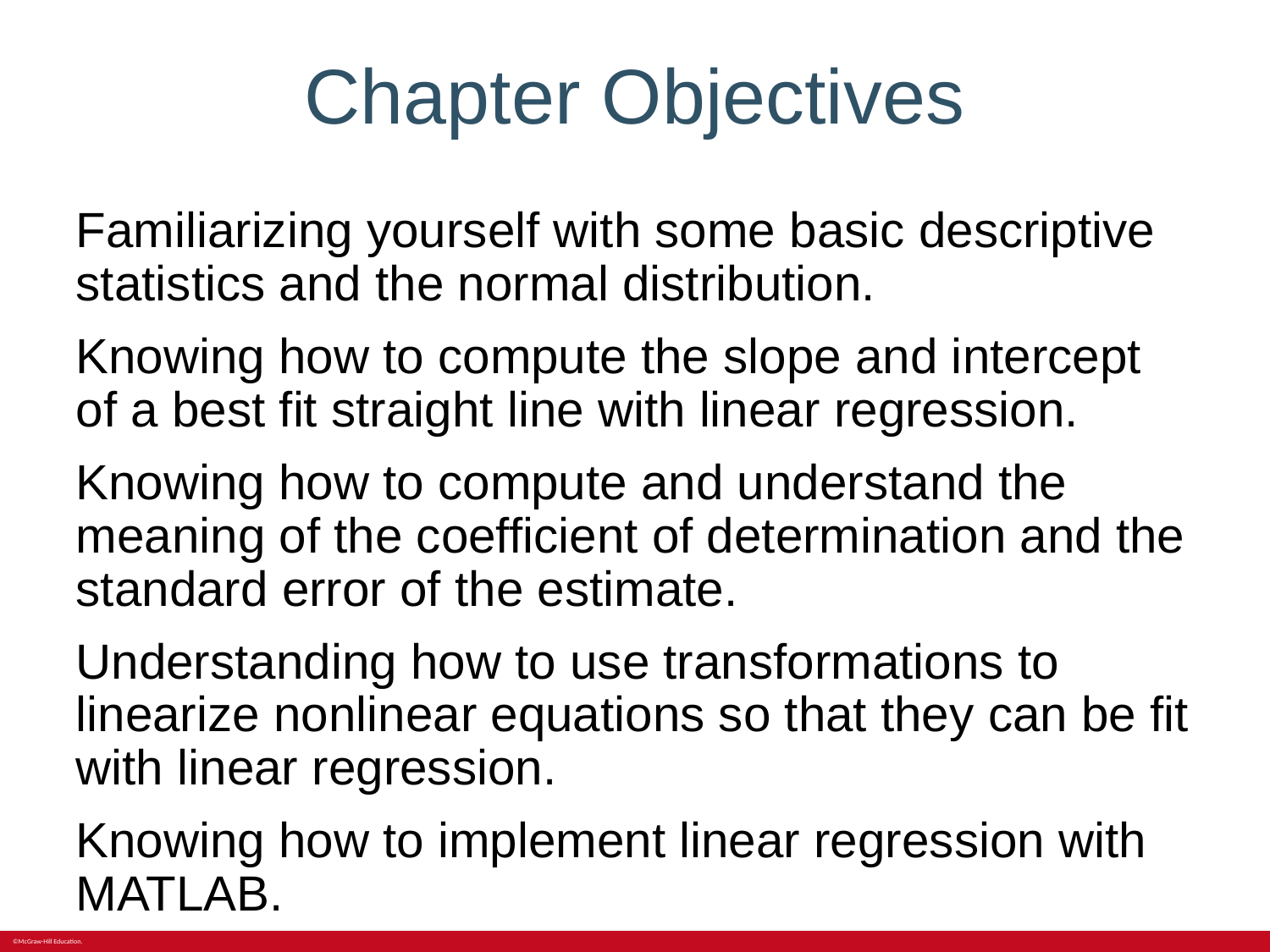

# Chapter Objectives
Familiarizing yourself with some basic descriptive statistics and the normal distribution.
Knowing how to compute the slope and intercept of a best fit straight line with linear regression.
Knowing how to compute and understand the meaning of the coefficient of determination and the standard error of the estimate.
Understanding how to use transformations to linearize nonlinear equations so that they can be fit with linear regression.
Knowing how to implement linear regression with MATLAB.